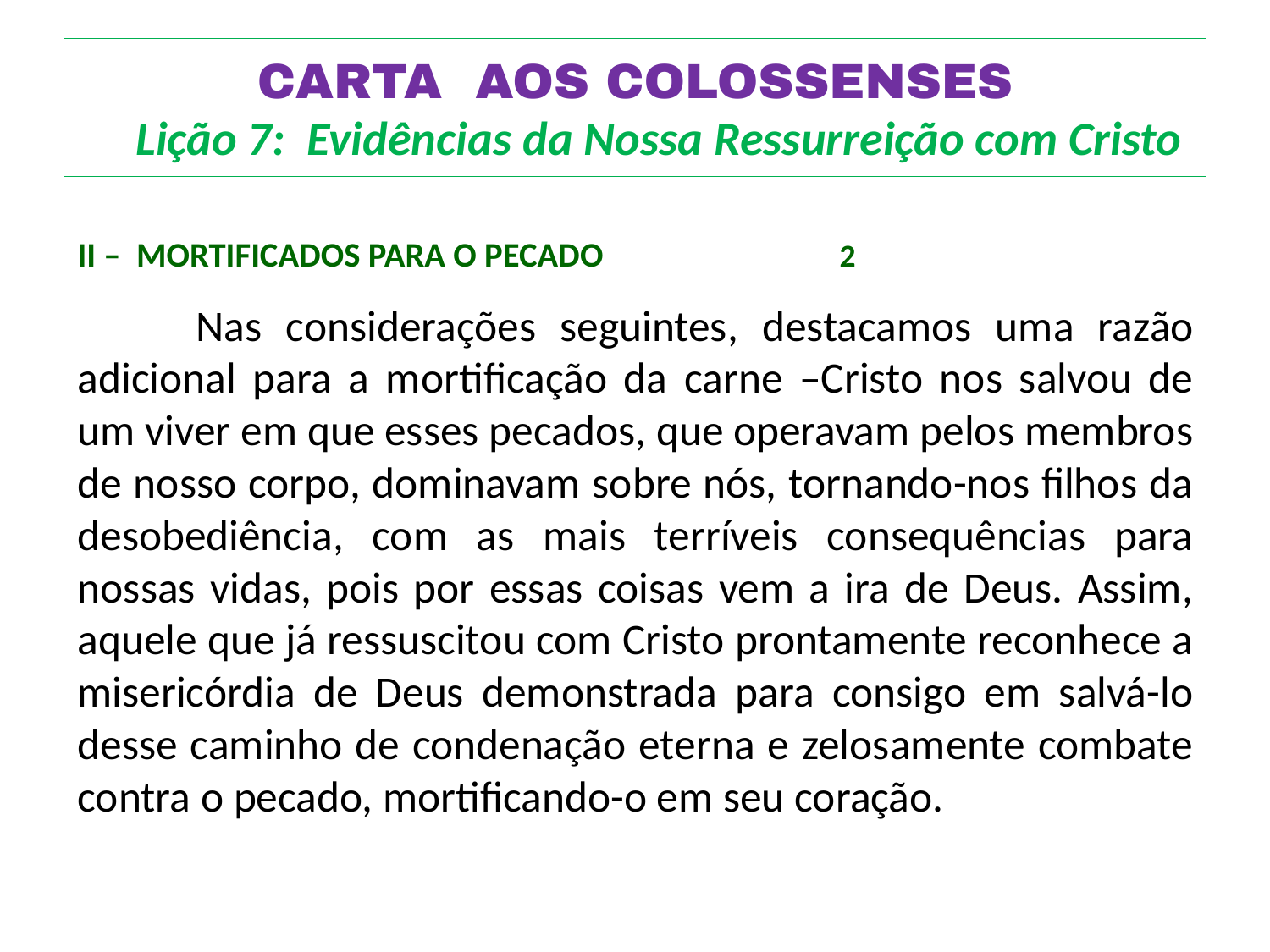

# CARTA  AOS COLOSSENSES Lição 7:  Evidências da Nossa Ressurreição com Cristo
II –  MORTIFICADOS PARA O PECADO  			2

	 Nas considerações seguintes, destacamos uma razão adicional para a mortificação da carne –Cristo nos salvou de um viver em que esses pecados, que operavam pelos membros de nosso corpo, dominavam sobre nós, tornando-nos filhos da desobediência, com as mais terríveis consequências para nossas vidas, pois por essas coisas vem a ira de Deus. Assim, aquele que já ressuscitou com Cristo prontamente reconhece a misericórdia de Deus demonstrada para consigo em salvá-lo desse caminho de condenação eterna e zelosamente combate contra o pecado, mortificando-o em seu coração.